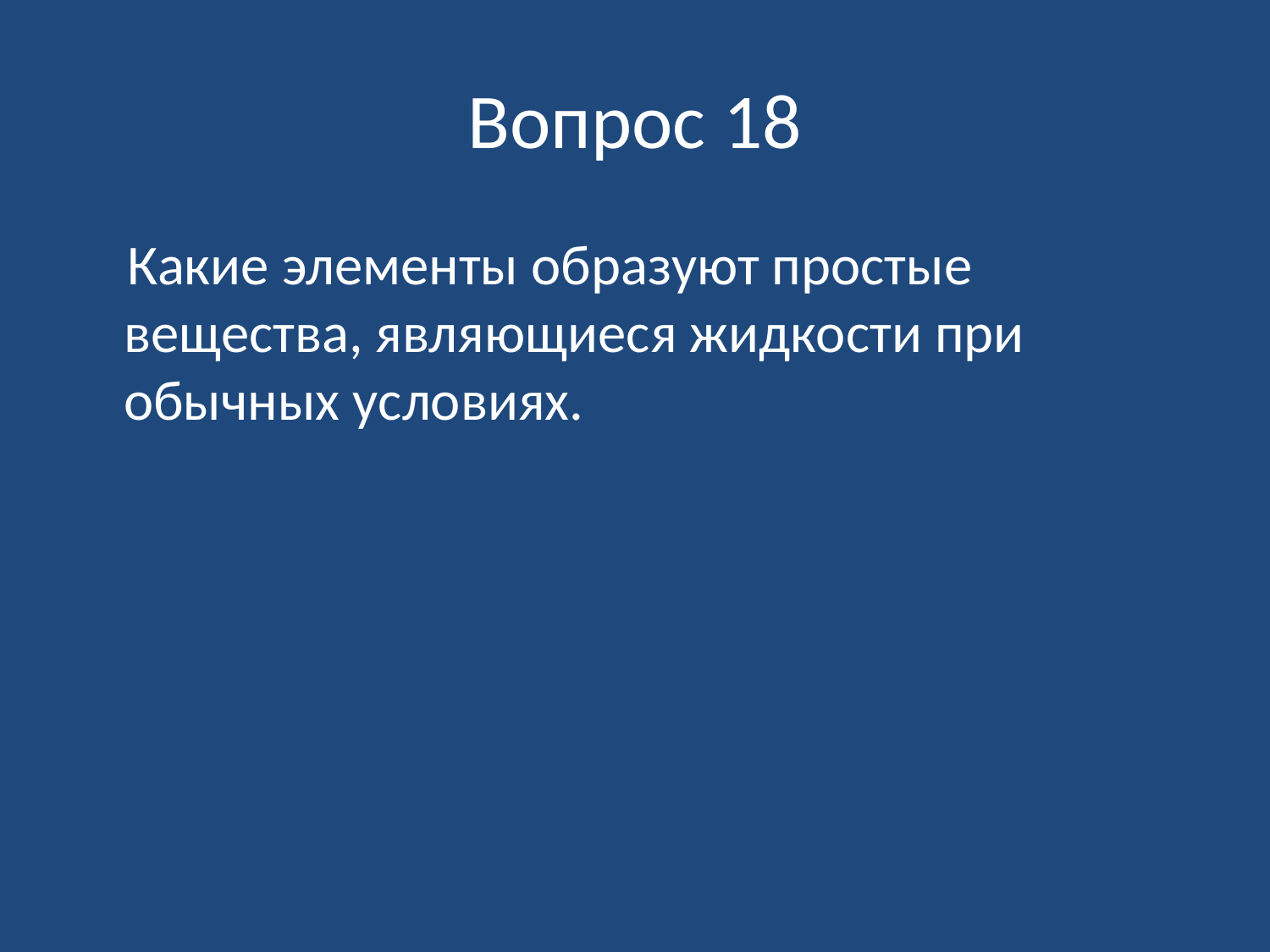

# Вопрос 18
    Какие элементы образуют простые вещества, являющиеся жидкости при обычных условиях.